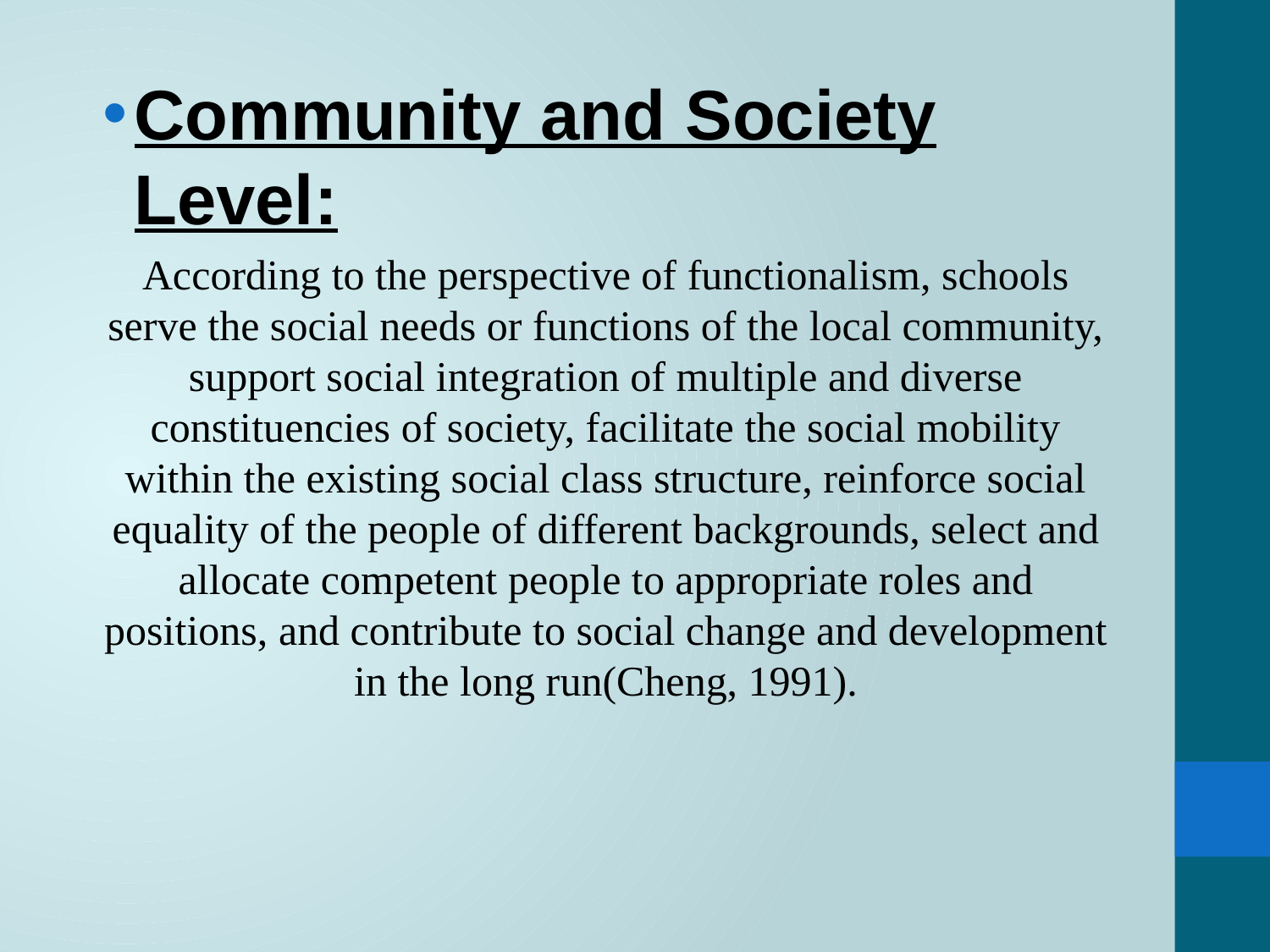

Community and Society Level:
According to the perspective of functionalism, schools serve the social needs or functions of the local community, support social integration of multiple and diverse constituencies of society, facilitate the social mobility within the existing social class structure, reinforce social equality of the people of different backgrounds, select and allocate competent people to appropriate roles and positions, and contribute to social change and development in the long run(Cheng, 1991).